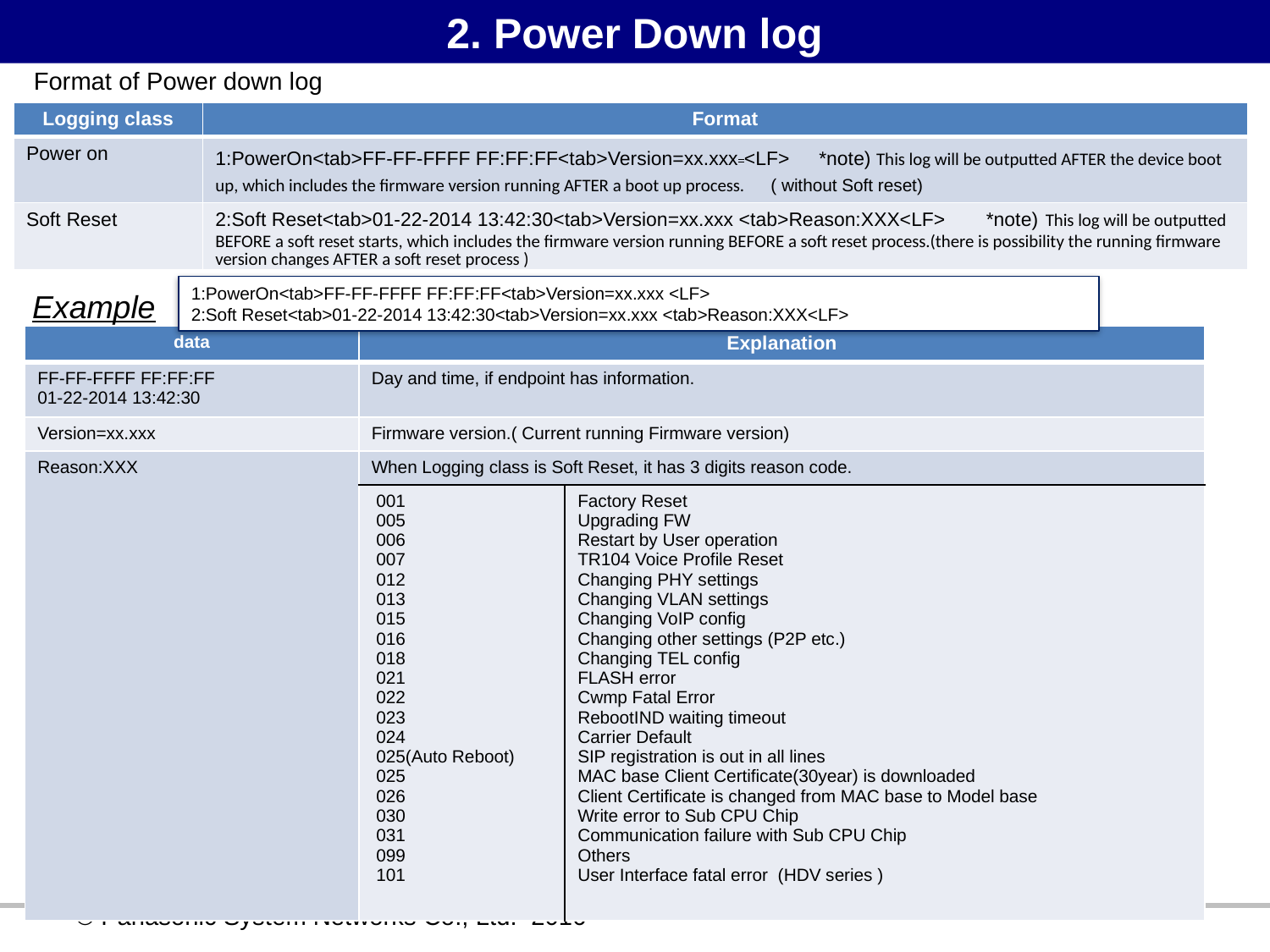

2. Power Down log
 Format of Power down log
| Logging class | Format |
| --- | --- |
| Power on | 1:PowerOn<tab>FF-FF-FFFF FF:FF:FF<tab>Version=xx.xxx <LF>　\*note) This log will be outputted AFTER the device boot up, which includes the firmware version running AFTER a boot up process.　( without Soft reset) |
| Soft Reset | 2:Soft Reset<tab>01-22-2014 13:42:30<tab>Version=xx.xxx <tab>Reason:XXX<LF>  　\*note) This log will be outputted BEFORE a soft reset starts, which includes the firmware version running BEFORE a soft reset process.(there is possibility the running firmware version changes AFTER a soft reset process ) |
1:PowerOn<tab>FF-FF-FFFF FF:FF:FF<tab>Version=xx.xxx <LF>
2:Soft Reset<tab>01-22-2014 13:42:30<tab>Version=xx.xxx <tab>Reason:XXX<LF>
Example
| data | Explanation |  |
| --- | --- | --- |
| FF-FF-FFFF FF:FF:FF 01-22-2014 13:42:30 | Day and time, if endpoint has information. |  |
| Version=xx.xxx | Firmware version.( Current running Firmware version) |  |
| Reason:XXX | When Logging class is Soft Reset, it has 3 digits reason code. |  |
|  | 001 005 006 007 012 013 015 016 018 021 022 023 024 025(Auto Reboot) 025 026 030 031 099 101 | Factory Reset Upgrading FW Restart by User operation TR104 Voice Profile Reset Changing PHY settings Changing VLAN settings Changing VoIP config Changing other settings (P2P etc.) Changing TEL config FLASH error Cwmp Fatal Error RebootIND waiting timeout Carrier Default SIP registration is out in all lines MAC base Client Certificate(30year) is downloaded Client Certificate is changed from MAC base to Model base Write error to Sub CPU Chip Communication failure with Sub CPU Chip Others User Interface fatal error (HDV series ) |
7